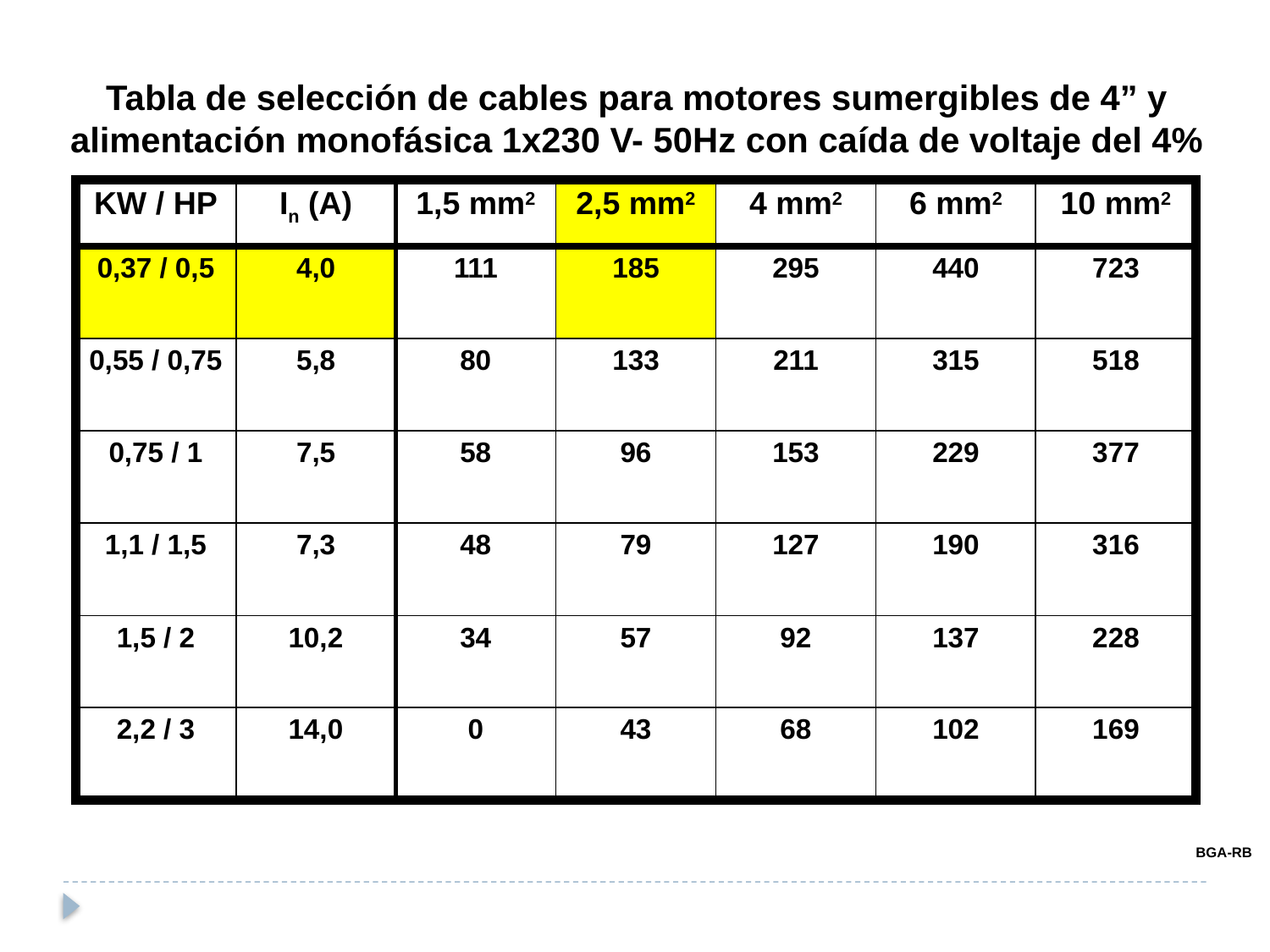

Tabla de selección de cables para motores sumergibles de 4” y alimentación monofásica 1x230 V- 50Hz con caída de voltaje del 4%
| KW / HP | In (A) | 1,5 mm2 | 2,5 mm2 | 4 mm2 | 6 mm2 | 10 mm2 |
| --- | --- | --- | --- | --- | --- | --- |
| 0,37 / 0,5 | 4,0 | 111 | 185 | 295 | 440 | 723 |
| 0,55 / 0,75 | 5,8 | 80 | 133 | 211 | 315 | 518 |
| 0,75 / 1 | 7,5 | 58 | 96 | 153 | 229 | 377 |
| 1,1 / 1,5 | 7,3 | 48 | 79 | 127 | 190 | 316 |
| 1,5 / 2 | 10,2 | 34 | 57 | 92 | 137 | 228 |
| 2,2 / 3 | 14,0 | 0 | 43 | 68 | 102 | 169 |
BGA-RB